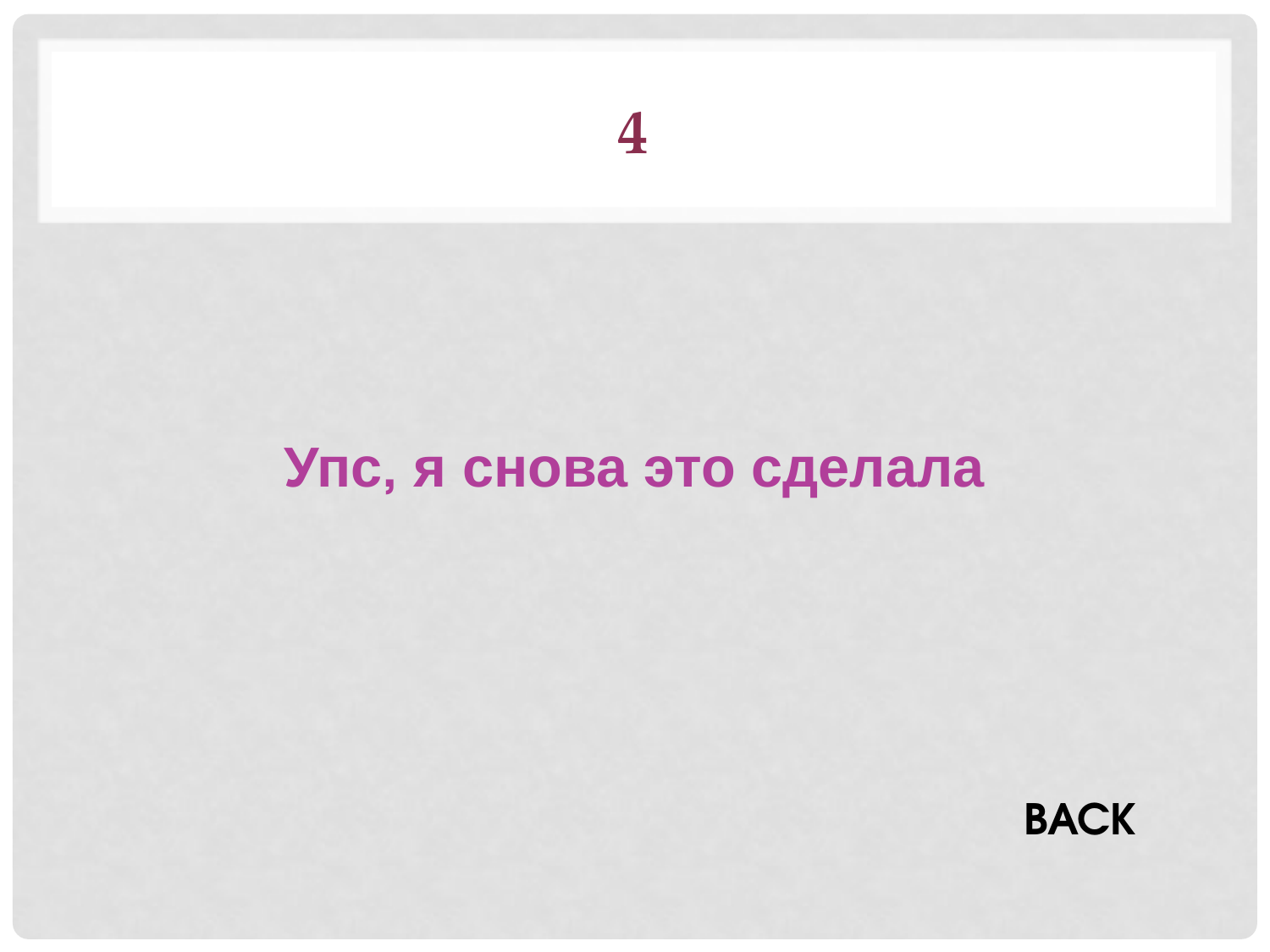

# 4

Упс, я снова это сделала
BACK